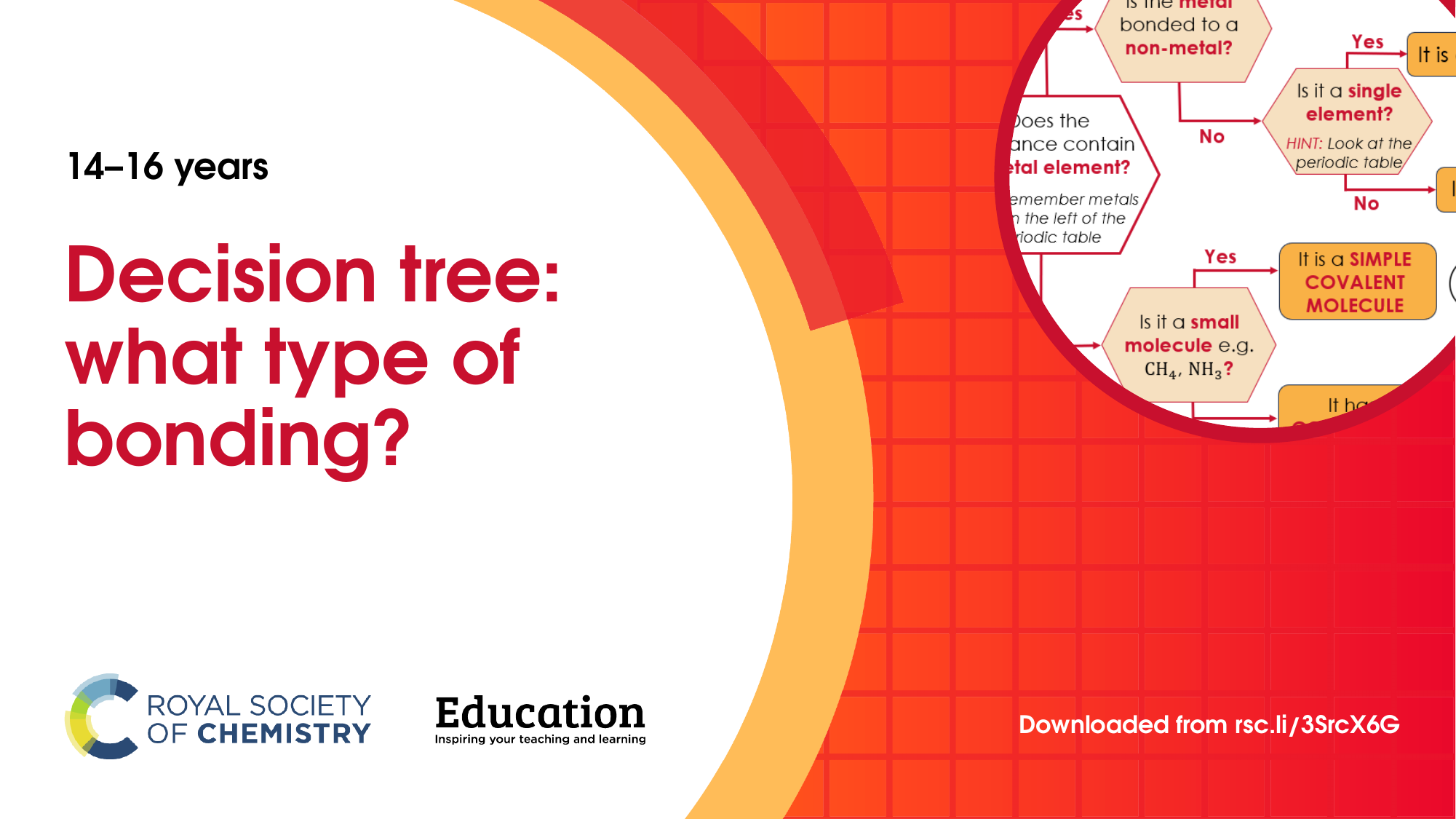

# 14–16 years
Decision tree: what type of bonding?
Downloaded from rsc.li/3SrcX6G